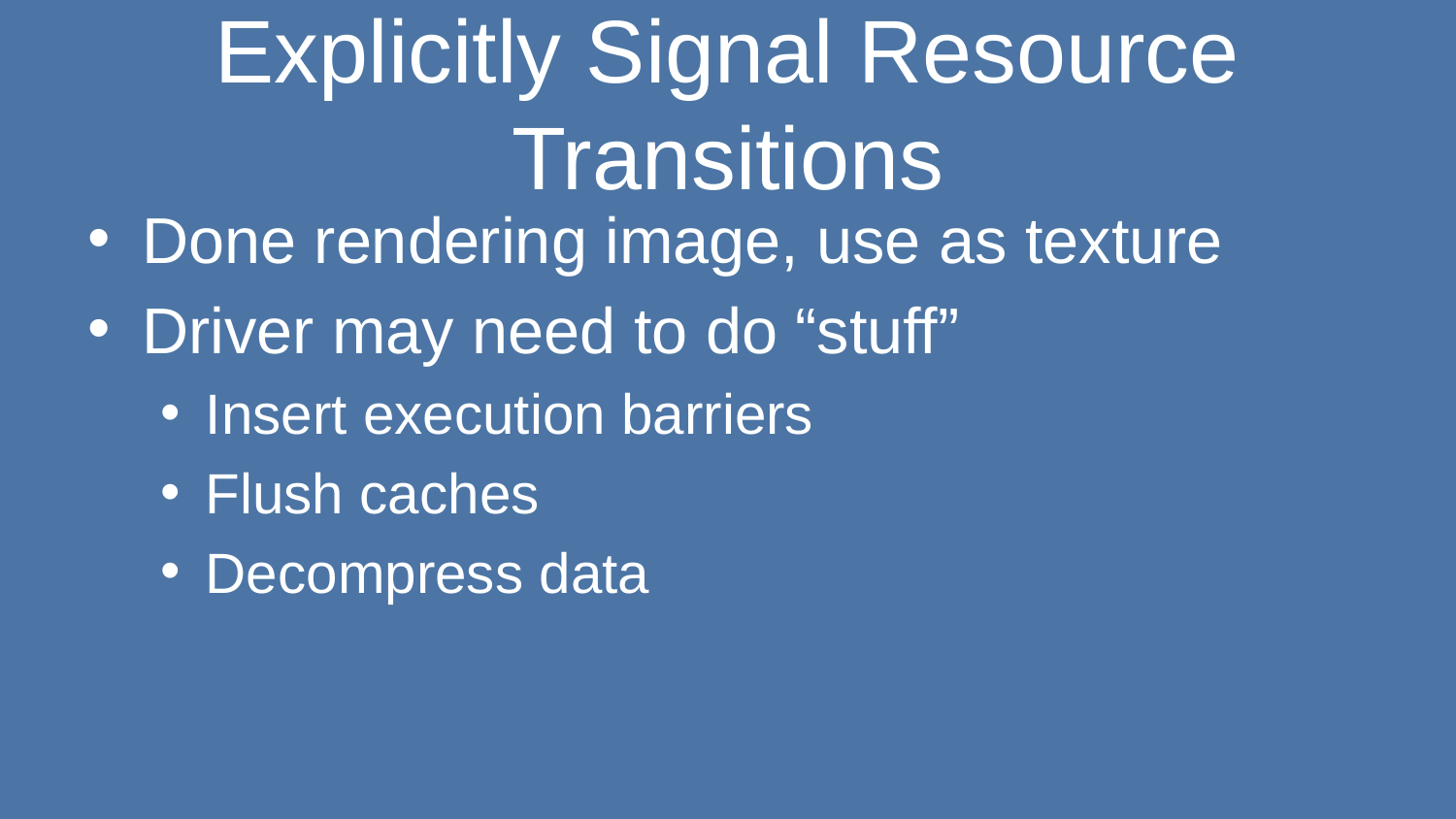

# Explicitly Signal Resource Transitions
Done rendering image, use as texture
Driver may need to do “stuff”
Insert execution barriers
Flush caches
Decompress data